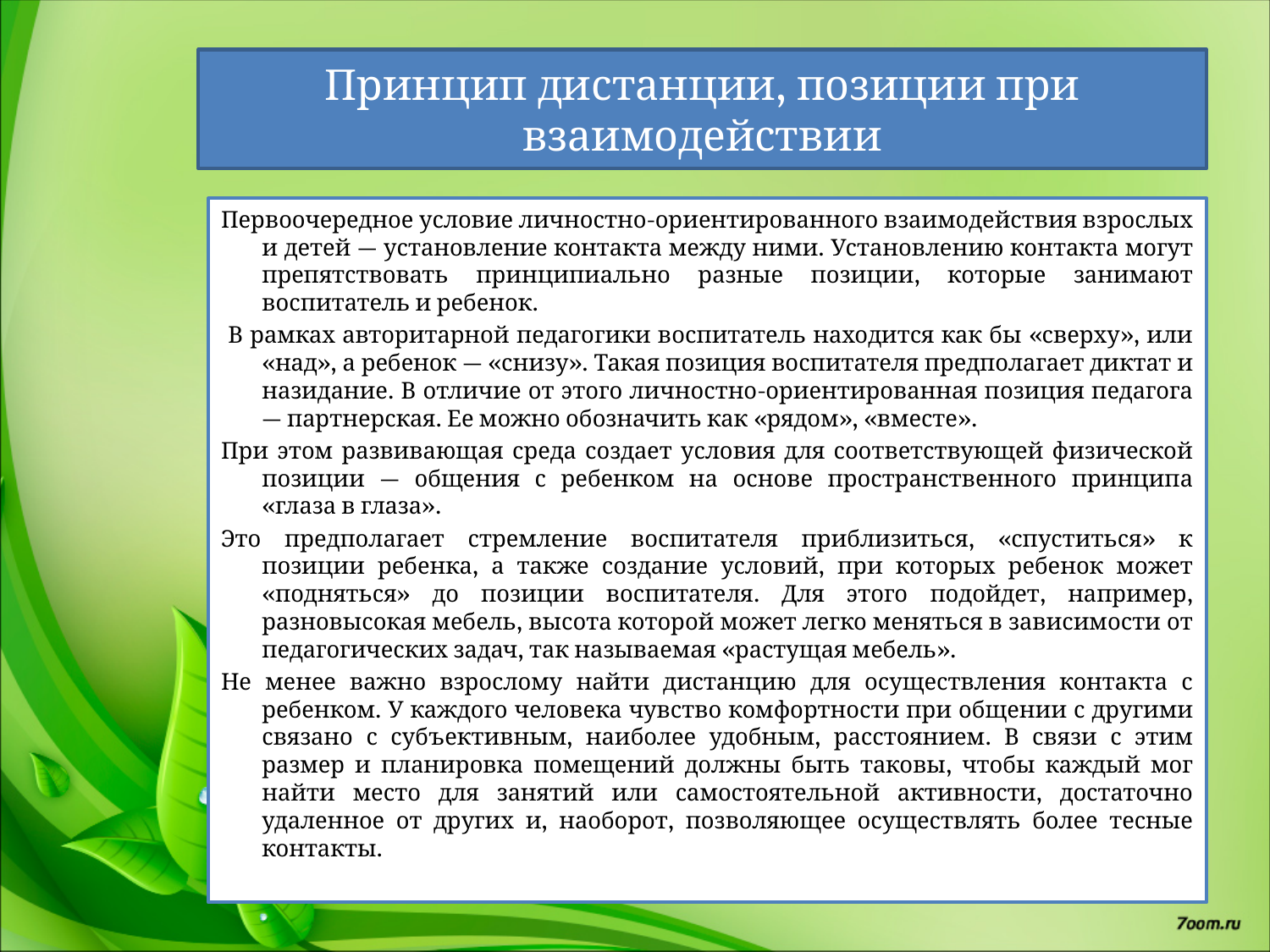

# Принцип дистанции, позиции при взаимодействии
Первоочередное условие личностно-ориентированного взаимодействия взрослых и детей — установление контакта между ними. Установлению контакта могут препятствовать принципиально разные позиции, которые занимают воспитатель и ребенок.
 В рамках авторитарной педагогики воспитатель находится как бы «сверху», или «над», а ребенок — «снизу». Такая позиция воспитателя предполагает диктат и назидание. В отличие от этого личностно-ориентированная позиция педагога — партнерская. Ее можно обозначить как «рядом», «вместе».
При этом развивающая среда создает условия для соответствующей физической позиции — общения с ребенком на основе пространственного принципа «глаза в глаза».
Это предполагает стремление воспитателя приблизиться, «спуститься» к позиции ребенка, а также создание условий, при которых ребенок может «подняться» до позиции воспитателя. Для этого подойдет, например, разновысокая мебель, высота которой может легко меняться в зависимости от педагогических задач, так называемая «растущая мебель».
Не менее важно взрослому найти дистанцию для осуществления контакта с ребенком. У каждого человека чувство комфортности при общении с другими связано с субъективным, наиболее удобным, расстоянием. В связи с этим размер и планировка помещений должны быть таковы, чтобы каждый мог найти место для занятий или самостоятельной активности, достаточно удаленное от других и, наоборот, позволяющее осуществлять более тесные контакты.